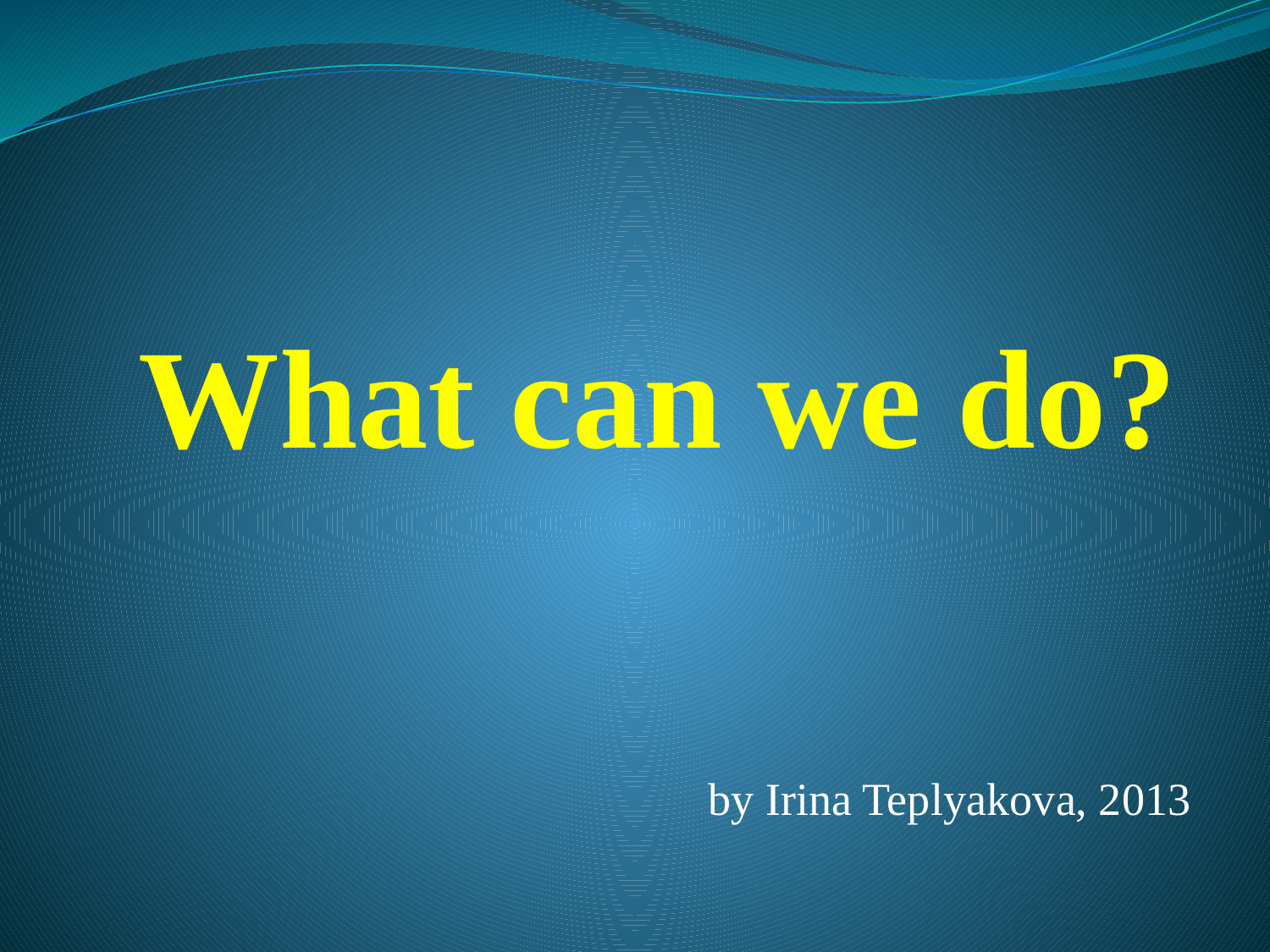

# What can we do?
by Irina Teplyakova, 2013